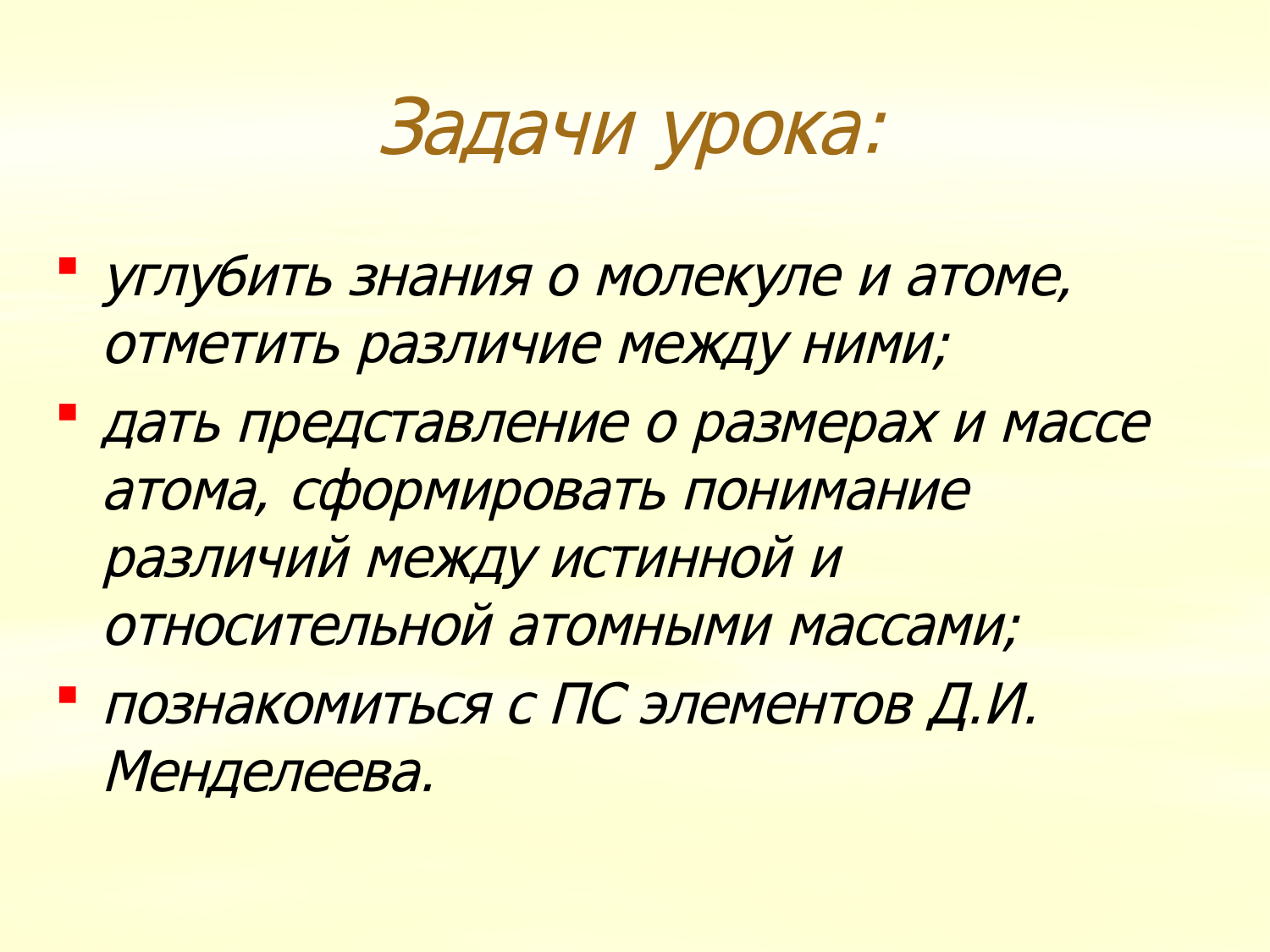

# Задачи урока:
углубить знания о молекуле и атоме, отметить различие между ними;
дать представление о размерах и массе атома, сформировать понимание различий между истинной и относительной атомными массами;
познакомиться с ПС элементов Д.И. Менделеева.